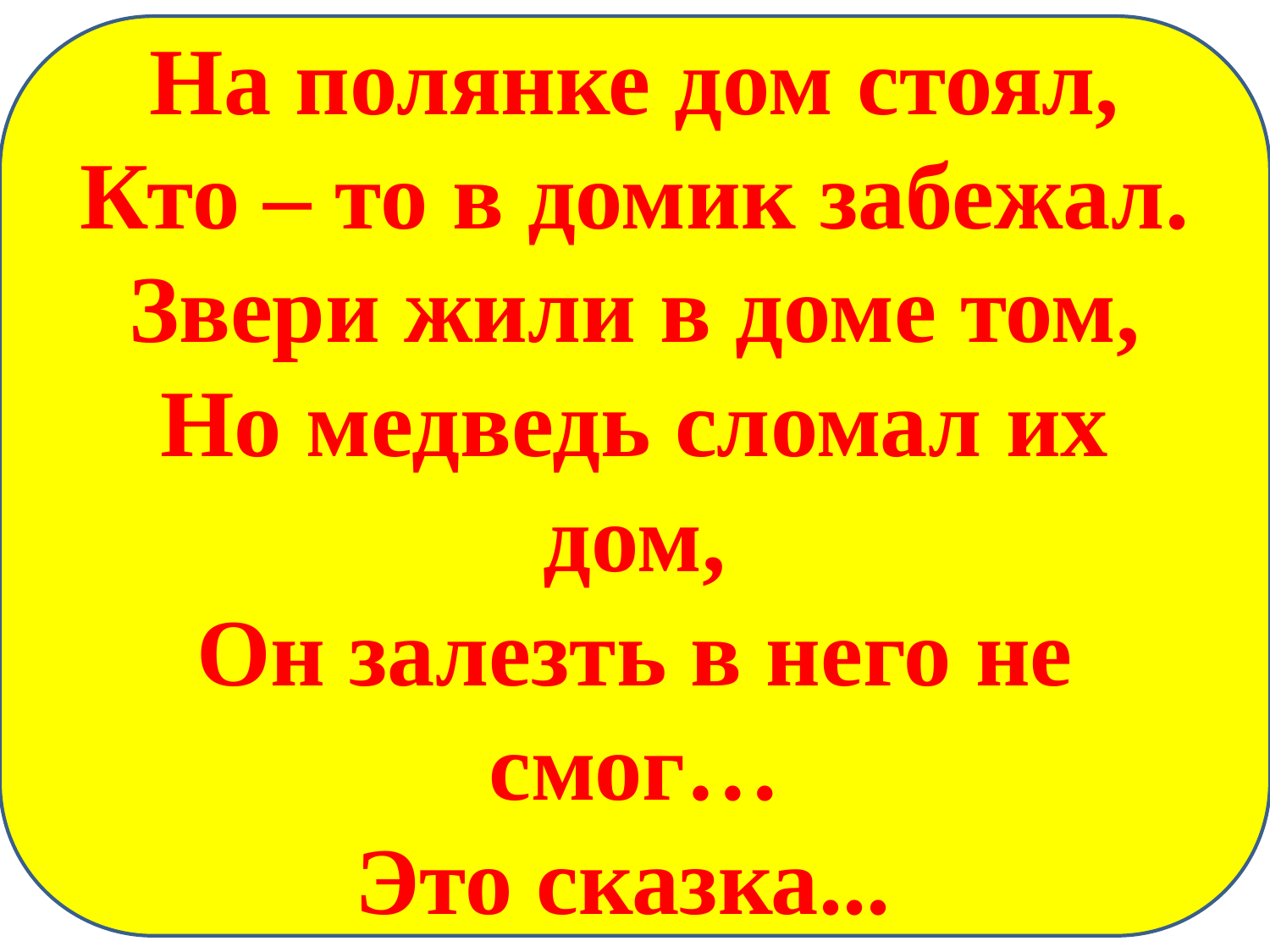

На полянке дом стоял,
Кто – то в домик забежал.
Звери жили в доме том,
Но медведь сломал их дом,
Он залезть в него не смог…
Это сказка...